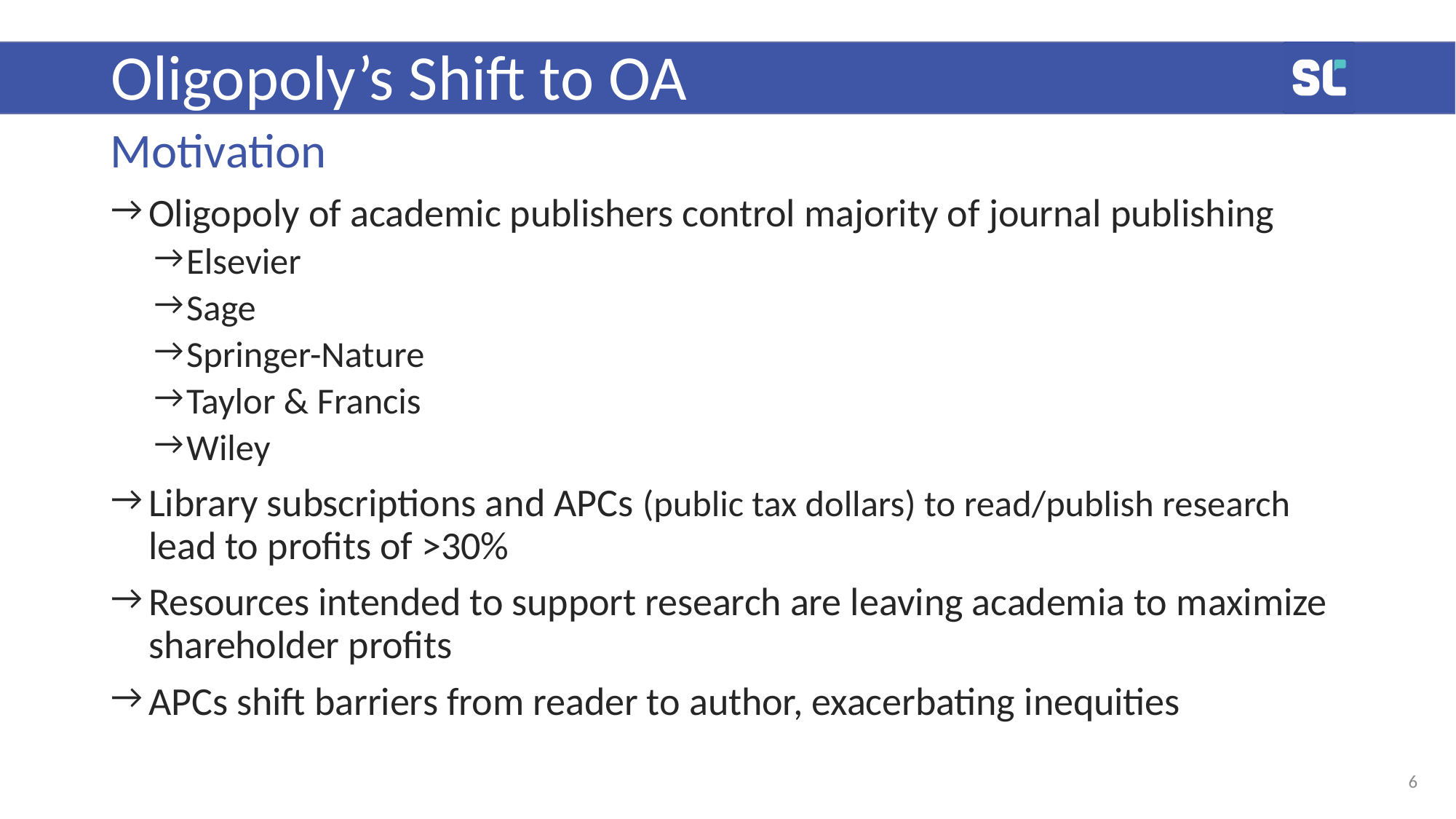

# Oligopoly’s Shift to OA
Motivation
Oligopoly of academic publishers control majority of journal publishing
Elsevier
Sage
Springer-Nature
Taylor & Francis
Wiley
Library subscriptions and APCs (public tax dollars) to read/publish research lead to profits of >30%
Resources intended to support research are leaving academia to maximize shareholder profits
APCs shift barriers from reader to author, exacerbating inequities

6